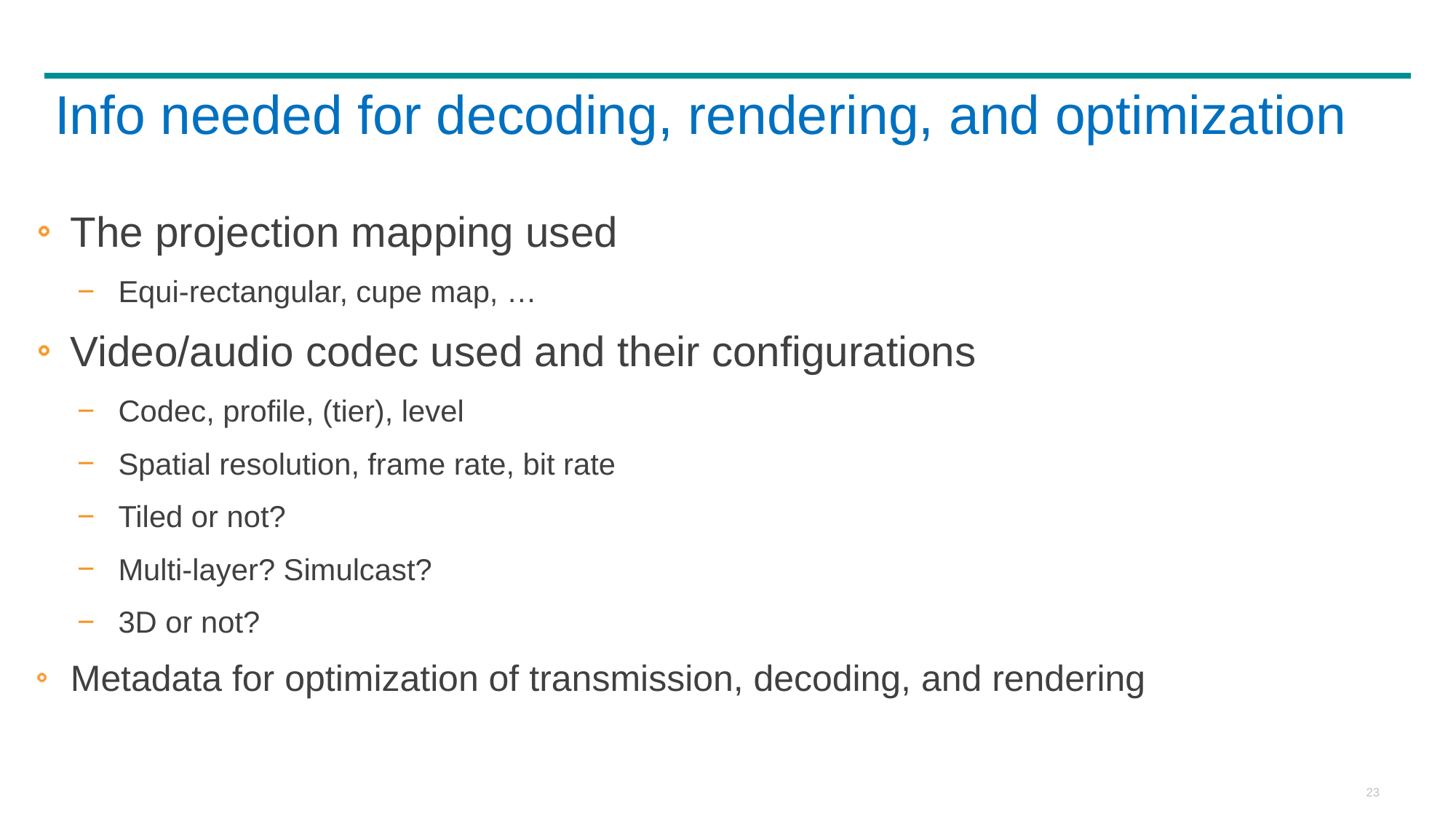

# Info needed for decoding, rendering, and optimization

The projection mapping used
Equi-rectangular, cupe map, …
Video/audio codec used and their configurations
Codec, profile, (tier), level
Spatial resolution, frame rate, bit rate
Tiled or not?
Multi-layer? Simulcast?
3D or not?
Metadata for optimization of transmission, decoding, and rendering